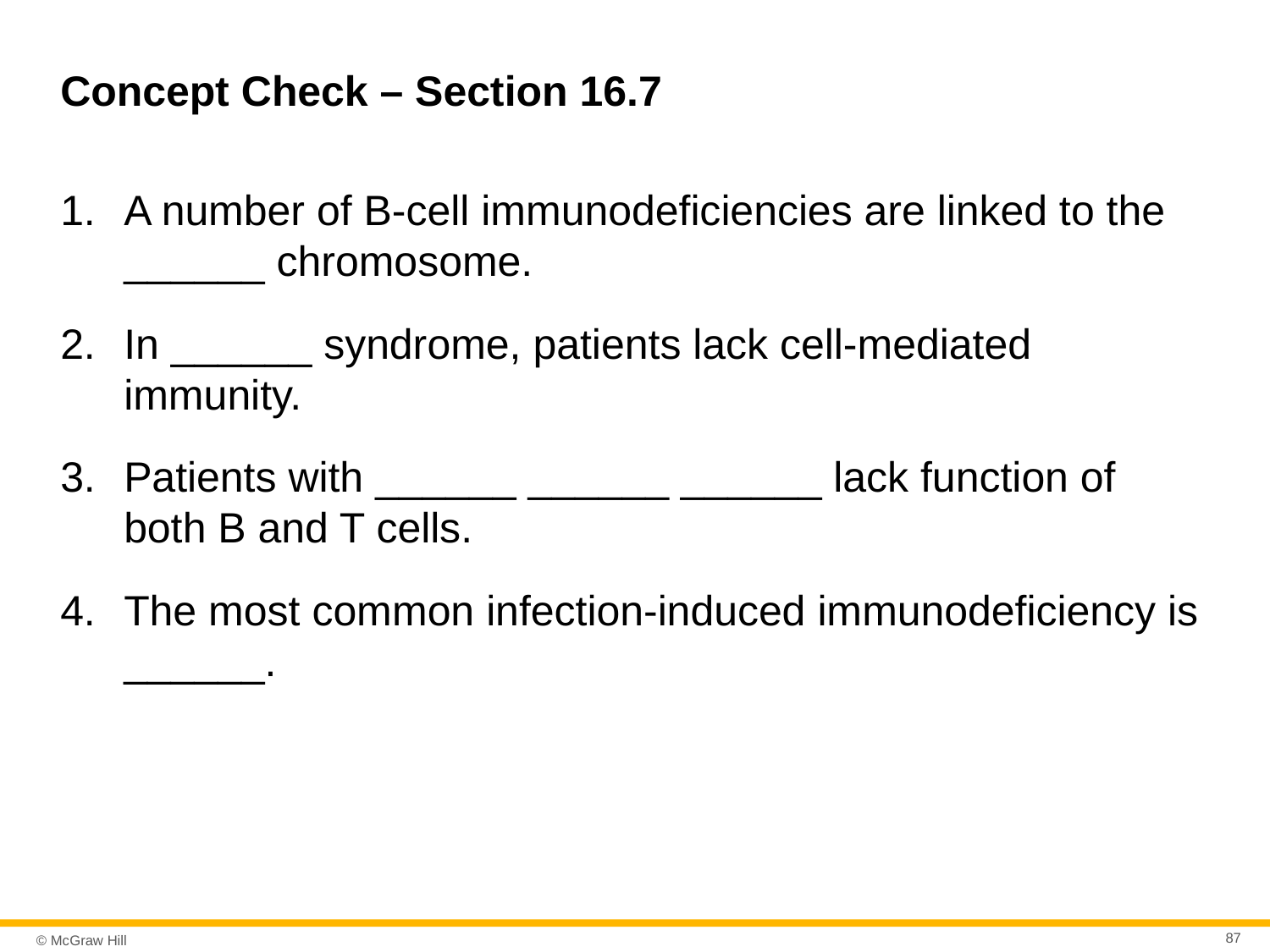

# Concept Check – Section 16.7
A number of B-cell immunodeficiencies are linked to the ______ chromosome.
In ______ syndrome, patients lack cell-mediated immunity.
Patients with ______ ______ ______ lack function of both B and T cells.
The most common infection-induced immunodeficiency is ______.